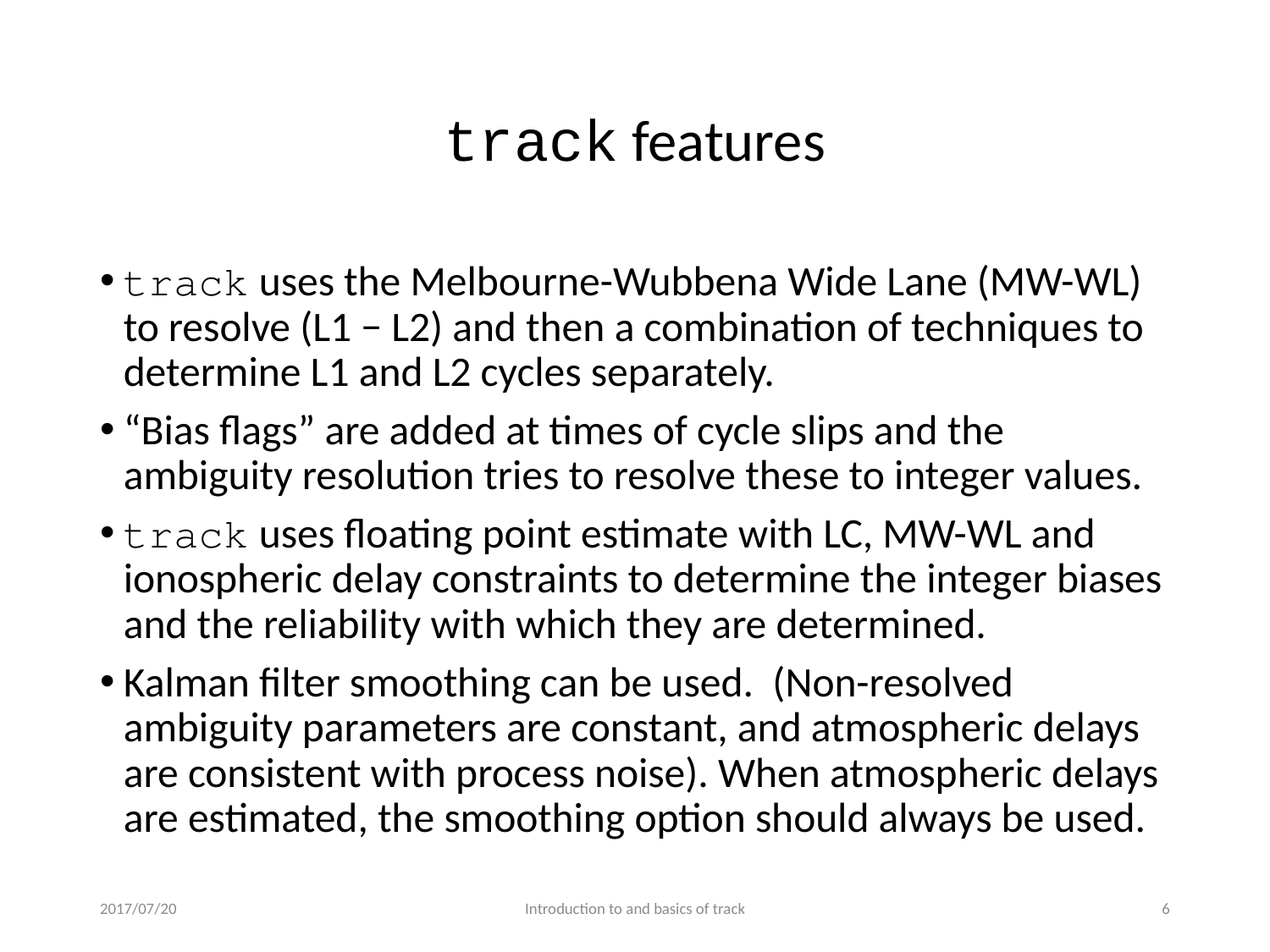

# track features
track uses the Melbourne-Wubbena Wide Lane (MW-WL) to resolve (L1 − L2) and then a combination of techniques to determine L1 and L2 cycles separately.
“Bias flags” are added at times of cycle slips and the ambiguity resolution tries to resolve these to integer values.
track uses floating point estimate with LC, MW-WL and  ionospheric delay constraints to determine the integer biases and the reliability with which they are determined.
Kalman filter smoothing can be used.  (Non-resolved ambiguity parameters are constant, and atmospheric delays are consistent with process noise). When atmospheric delays are estimated, the smoothing option should always be used.
2017/07/20
Introduction to and basics of track
6